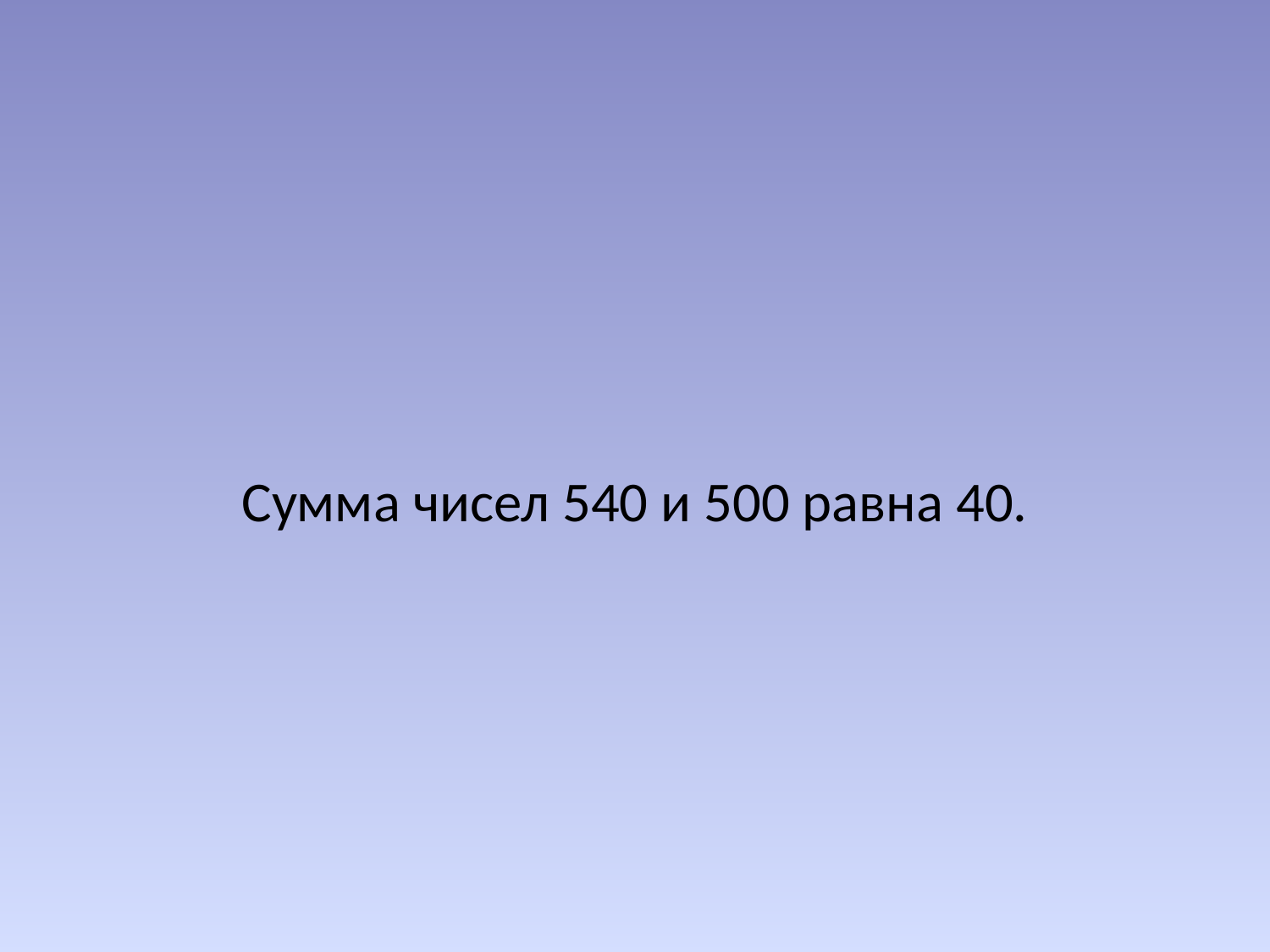

#

Сумма чисел 540 и 500 равна 40.